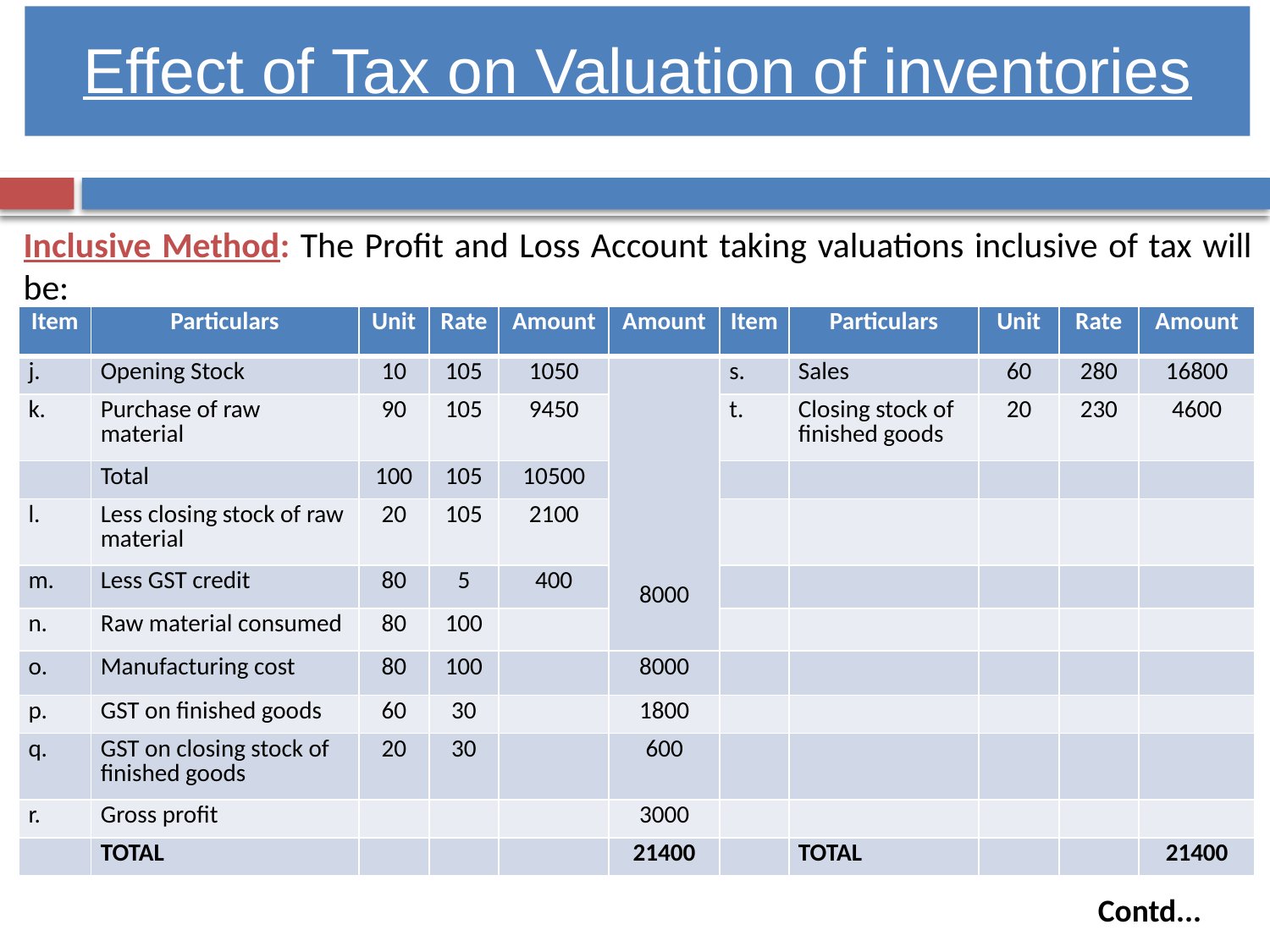

Effect of Tax on Valuation of inventories
Inclusive Method: The Profit and Loss Account taking valuations inclusive of tax will be:
| Item | Particulars | Unit | Rate | Amount | Amount | Item | Particulars | Unit | Rate | Amount |
| --- | --- | --- | --- | --- | --- | --- | --- | --- | --- | --- |
| j. | Opening Stock | 10 | 105 | 1050 | 8000 | s. | Sales | 60 | 280 | 16800 |
| k. | Purchase of raw material | 90 | 105 | 9450 |  | t. | Closing stock of finished goods | 20 | 230 | 4600 |
|  | Total | 100 | 105 | 10500 |  |  |  |  |  |  |
| l. | Less closing stock of raw material | 20 | 105 | 2100 |  |  |  |  |  |  |
| m. | Less GST credit | 80 | 5 | 400 |  |  |  |  |  |  |
| n. | Raw material consumed | 80 | 100 |  |  |  |  |  |  |  |
| o. | Manufacturing cost | 80 | 100 |  | 8000 |  |  |  |  |  |
| p. | GST on finished goods | 60 | 30 |  | 1800 |  |  |  |  |  |
| q. | GST on closing stock of finished goods | 20 | 30 |  | 600 |  |  |  |  |  |
| r. | Gross profit |  |  |  | 3000 |  |  |  |  |  |
|  | TOTAL |  |  |  | 21400 |  | TOTAL |  |  | 21400 |
Contd...
143